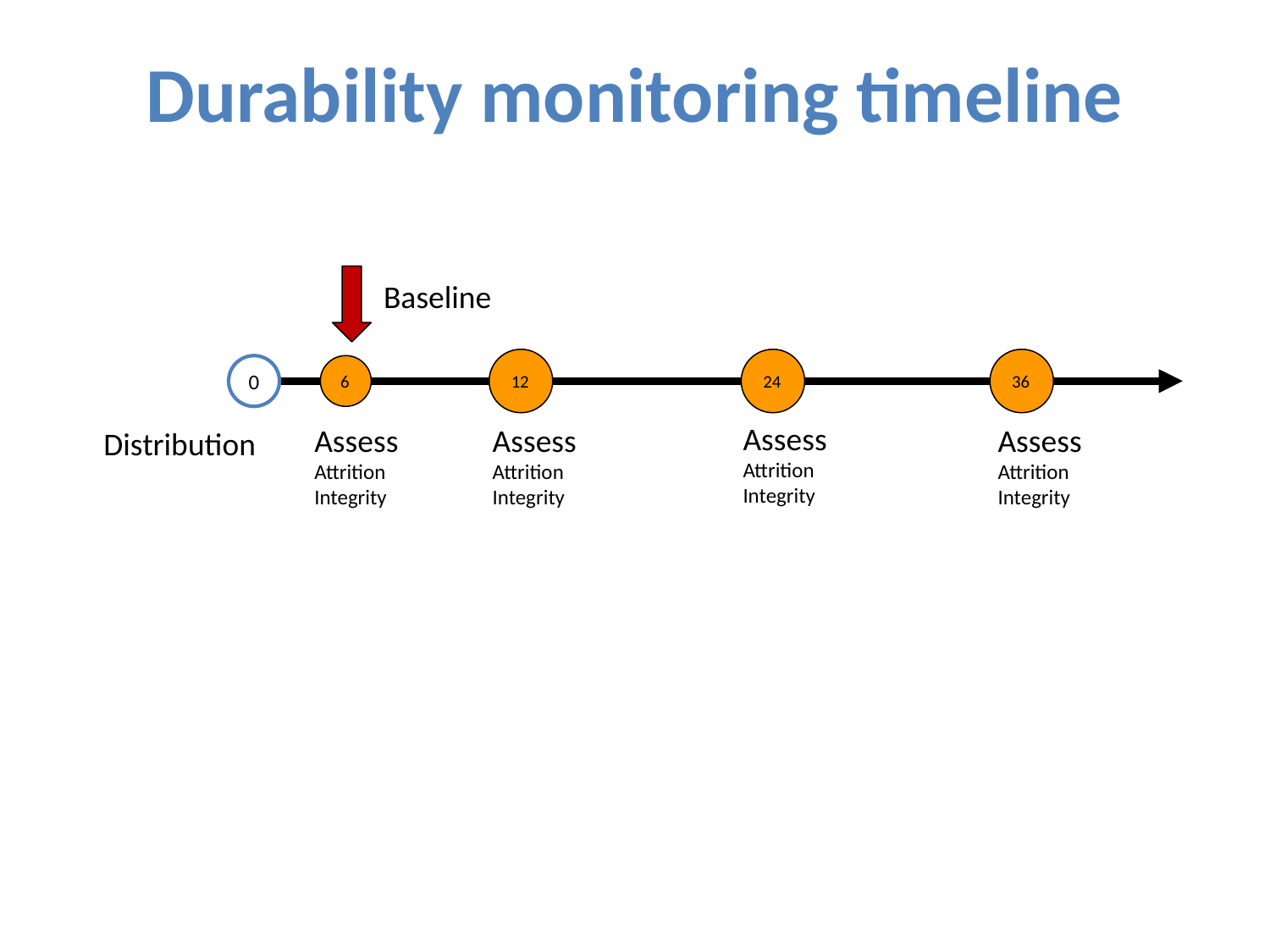

Durability monitoring timeline

Baseline
12
24
36
0
6
Assess
Attrition
Integrity

Assess
Attrition
Integrity
Assess
Attrition
Integrity
Assess
Attrition
Integrity
Distribution